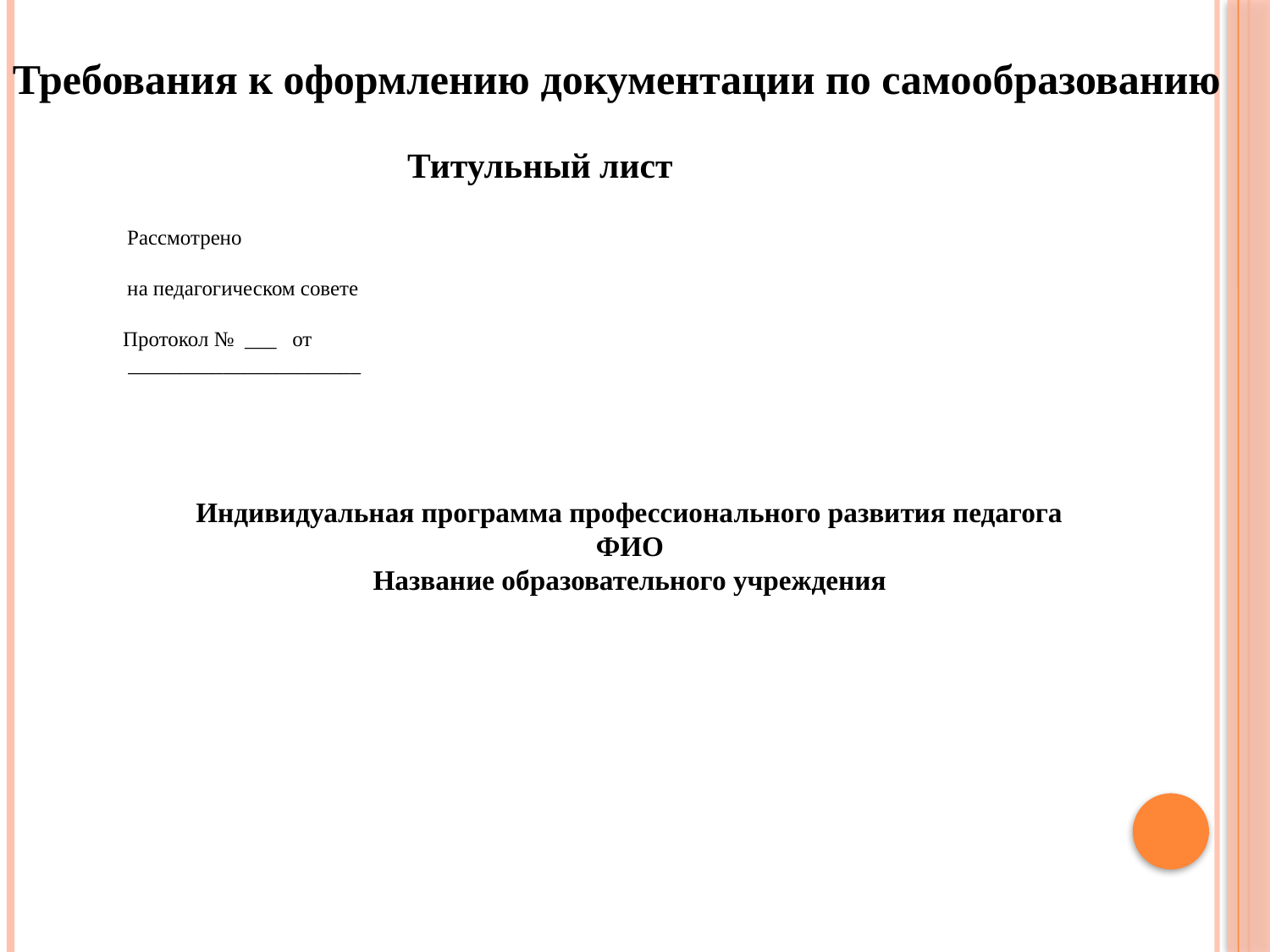

Требования к оформлению документации по самообразованию
Титульный лист
 Рассмотрено
 на педагогическом совете
 Протокол №  ___   от
  ______________________

Индивидуальная программа профессионального развития педагога
ФИО
Название образовательного учреждения